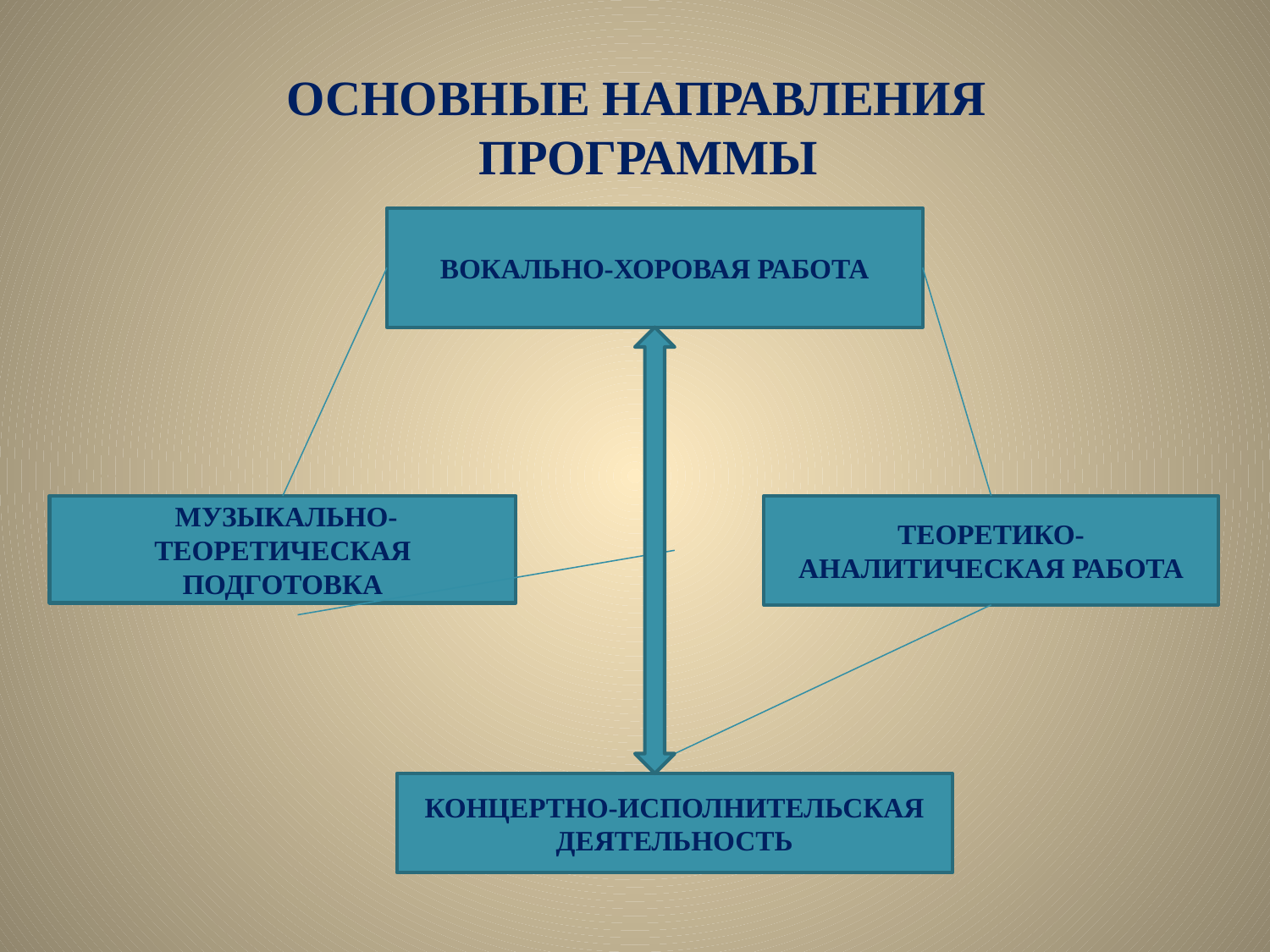

# ОСНОВНЫЕ НАПРАВЛЕНИЯ ПРОГРАММЫ
ВОКАЛЬНО-ХОРОВАЯ РАБОТА

 МУЗЫКАЛЬНО-ТЕОРЕТИЧЕСКАЯ ПОДГОТОВКА
ТЕОРЕТИКО-АНАЛИТИЧЕСКАЯ РАБОТА
КОНЦЕРТНО-ИСПОЛНИТЕЛЬСКАЯ ДЕЯТЕЛЬНОСТЬ